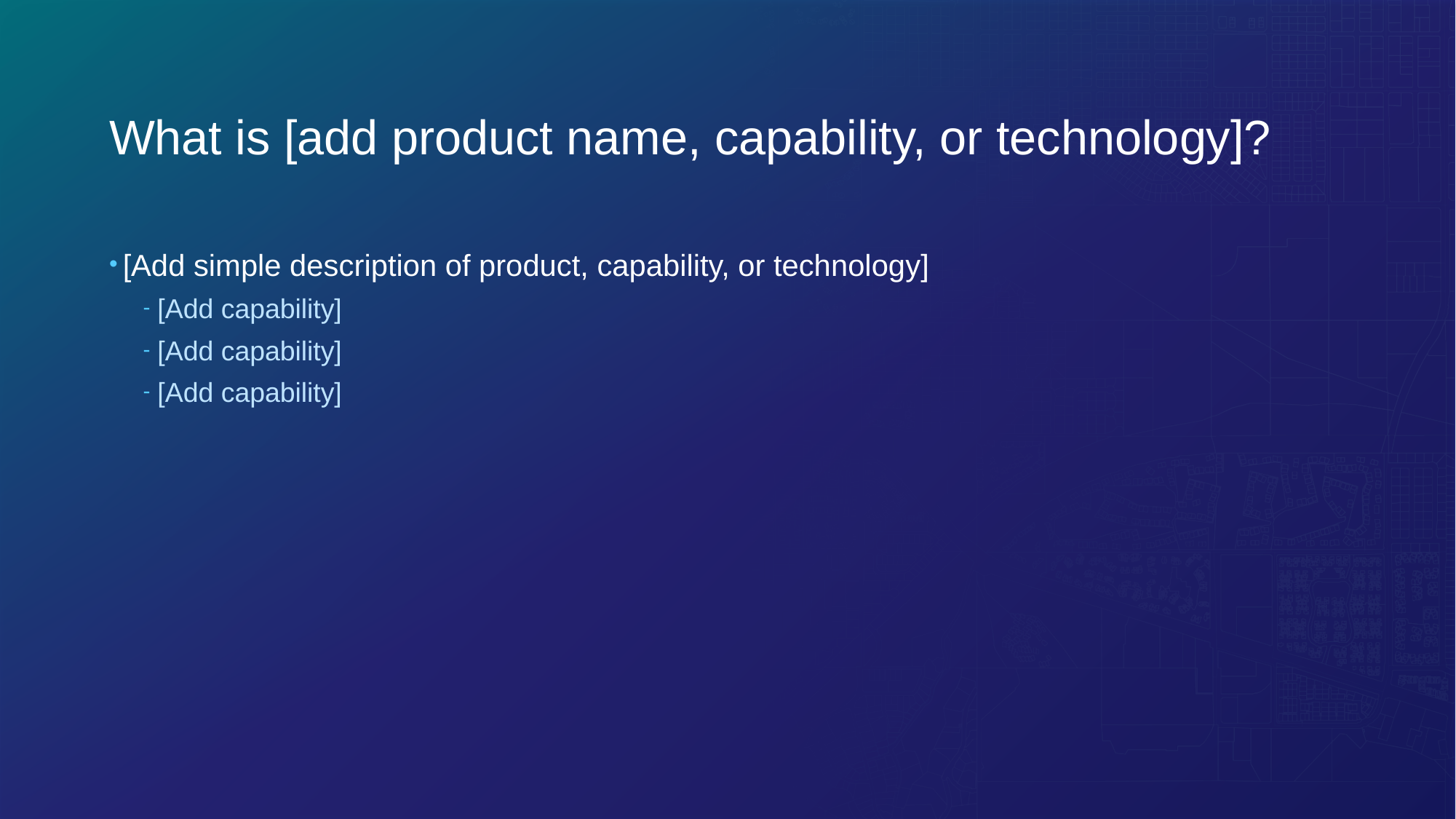

# What is [add product name, capability, or technology]?

[Add simple description of product, capability, or technology]
[Add capability]
[Add capability]
[Add capability]